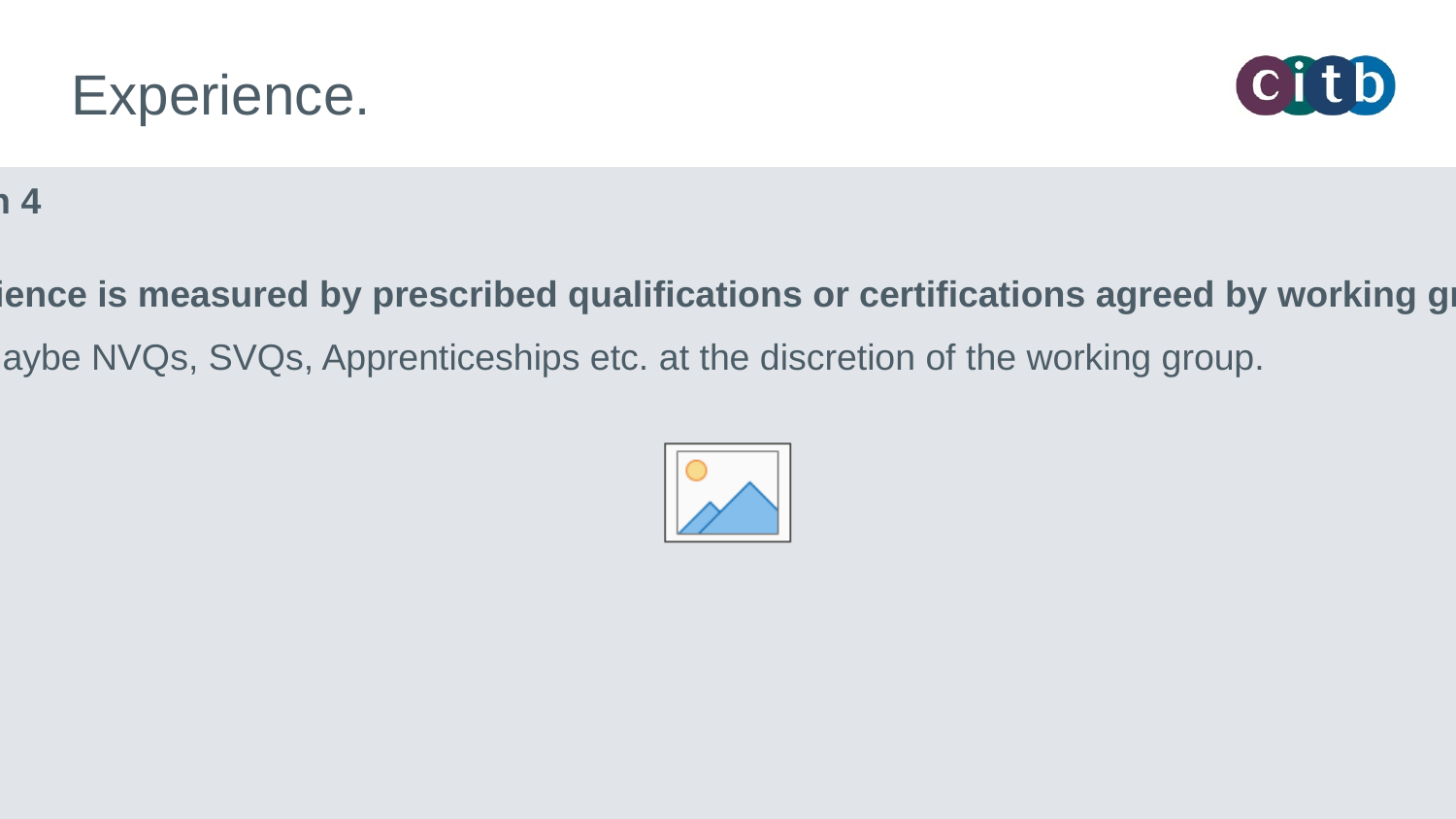

# Experience.
Option 4

Experience is measured by prescribed qualifications or certifications agreed by working groups.
This maybe NVQs, SVQs, Apprenticeships etc. at the discretion of the working group.